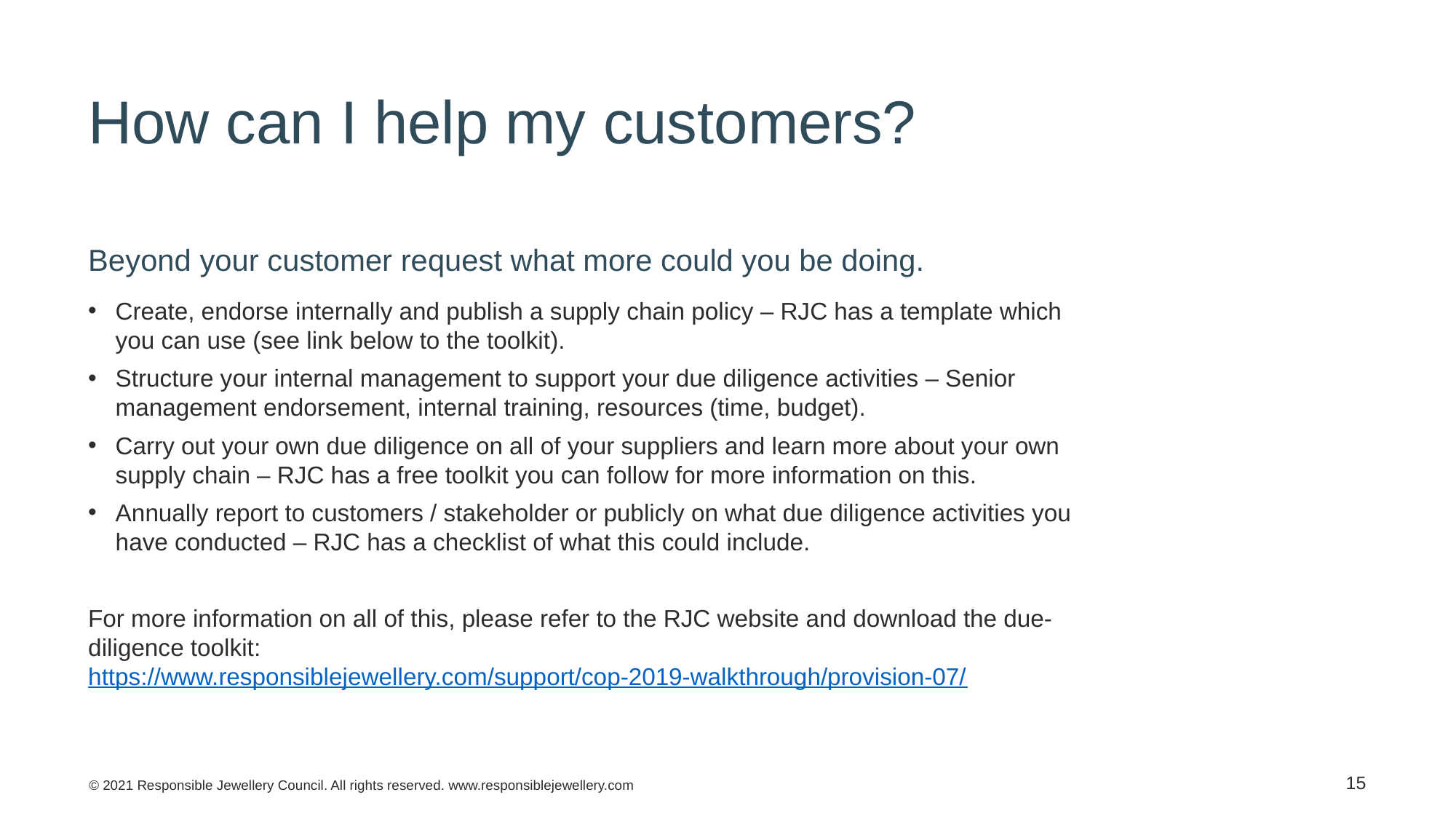

# How can I help my customers?
Beyond your customer request what more could you be doing.
Create, endorse internally and publish a supply chain policy – RJC has a template which you can use (see link below to the toolkit).
Structure your internal management to support your due diligence activities – Senior management endorsement, internal training, resources (time, budget).
Carry out your own due diligence on all of your suppliers and learn more about your own supply chain – RJC has a free toolkit you can follow for more information on this.
Annually report to customers / stakeholder or publicly on what due diligence activities you have conducted – RJC has a checklist of what this could include.

For more information on all of this, please refer to the RJC website and download the due-diligence toolkit: https://www.responsiblejewellery.com/support/cop-2019-walkthrough/provision-07/
15